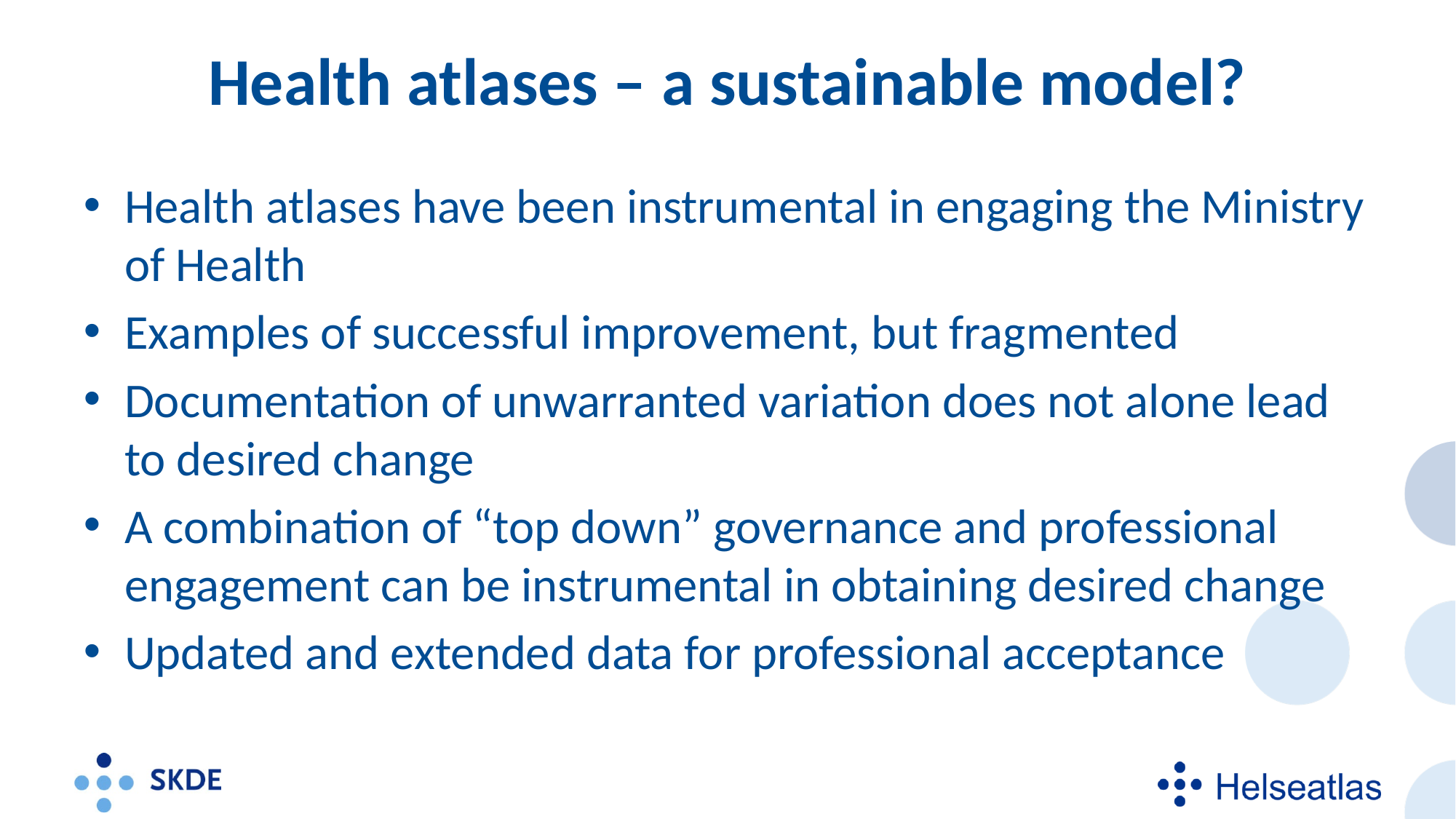

# Health atlases – a sustainable model?
Health atlases have been instrumental in engaging the Ministry of Health
Examples of successful improvement, but fragmented
Documentation of unwarranted variation does not alone lead to desired change
A combination of “top down” governance and professional engagement can be instrumental in obtaining desired change
Updated and extended data for professional acceptance